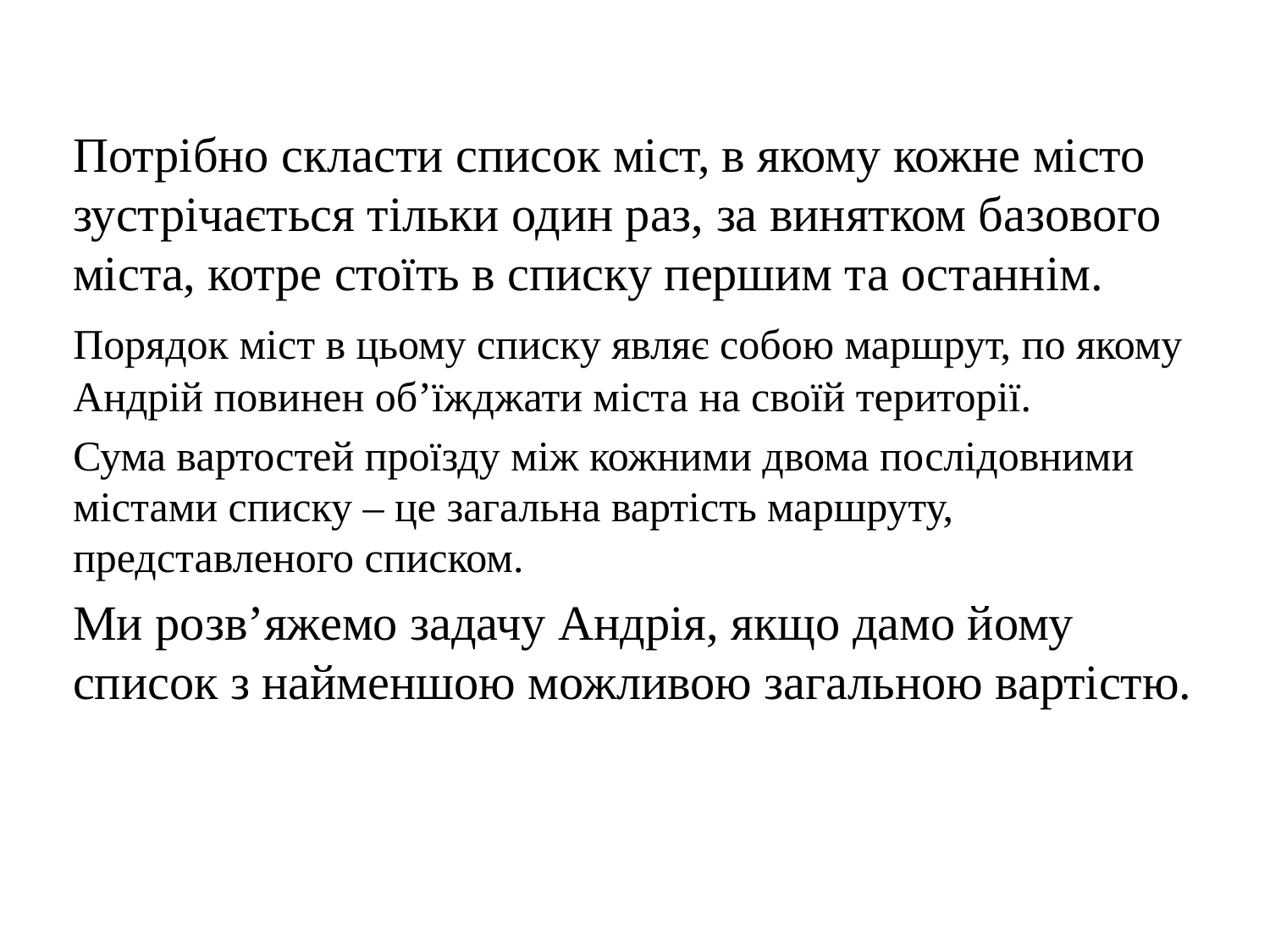

Потрібно скласти список міст, в якому кожне місто зустрічається тільки один раз, за винятком базового міста, котре стоїть в списку першим та останнім.
	Порядок міст в цьому списку являє собою маршрут, по якому Андрій повинен об’їжджати міста на своїй території.
	Сума вартостей проїзду між кожними двома послідовними містами списку – це загальна вартість маршруту, представленого списком.
	Ми розв’яжемо задачу Андрія, якщо дамо йому список з найменшою можливою загальною вартістю.